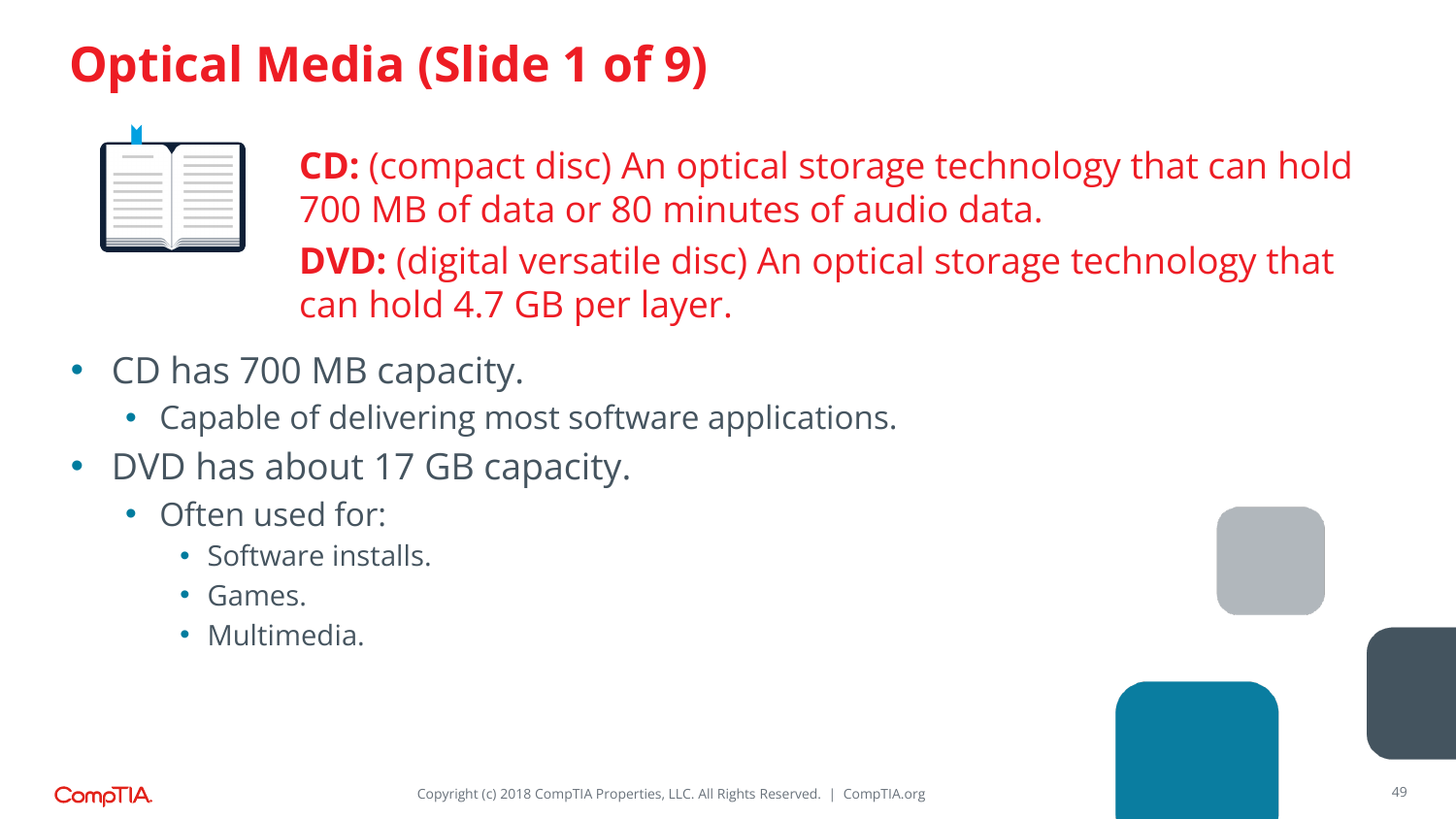

# Optical Media (Slide 1 of 9)
CD: (compact disc) An optical storage technology that can hold 700 MB of data or 80 minutes of audio data.
DVD: (digital versatile disc) An optical storage technology that can hold 4.7 GB per layer.
CD has 700 MB capacity.
Capable of delivering most software applications.
DVD has about 17 GB capacity.
Often used for:
Software installs.
Games.
Multimedia.
49